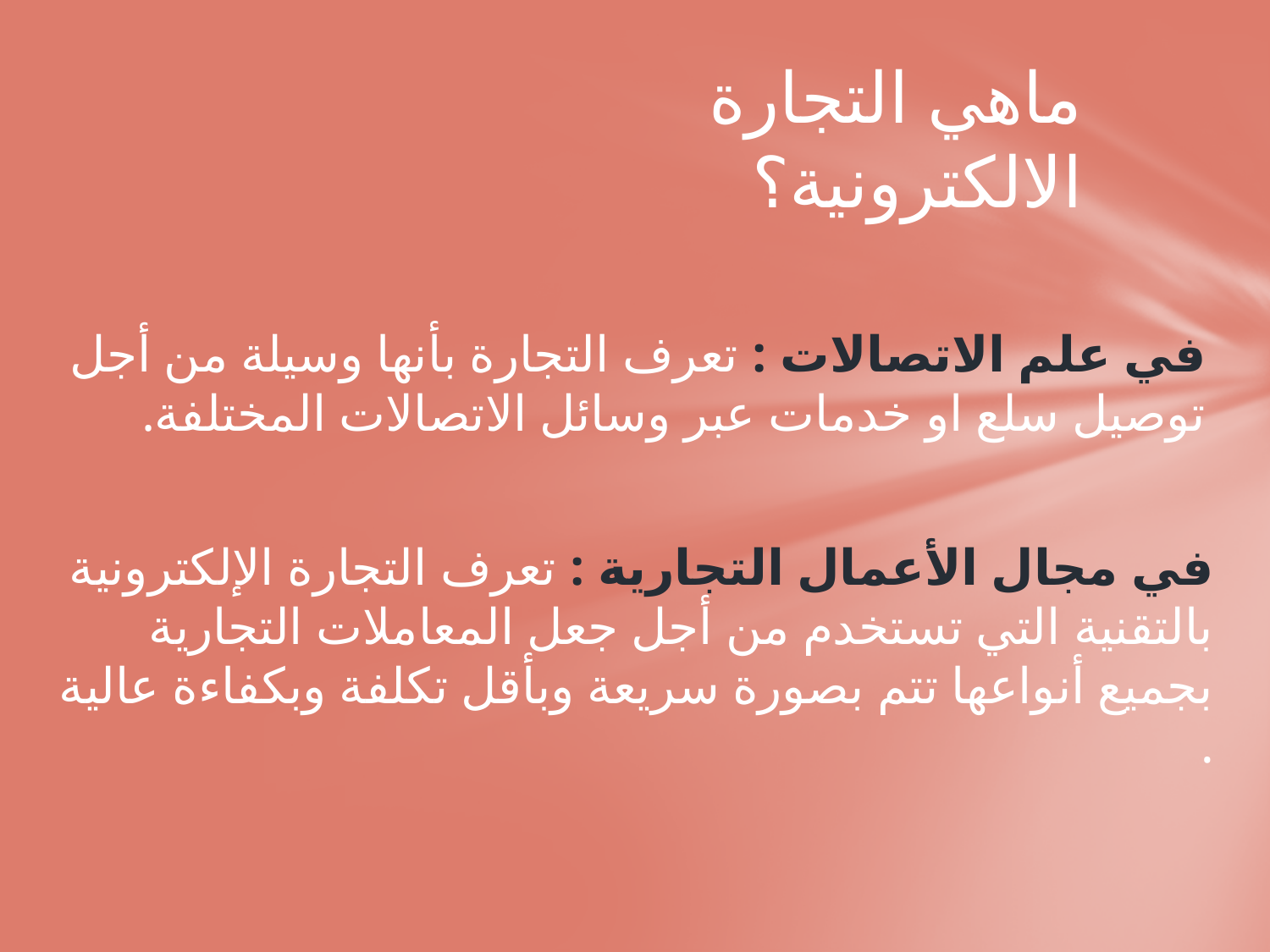

ماهي التجارة الالكترونية؟
في علم الاتصالات : تعرف التجارة بأنها وسيلة من أجل توصيل سلع او خدمات عبر وسائل الاتصالات المختلفة.
في مجال الأعمال التجارية : تعرف التجارة الإلكترونية بالتقنية التي تستخدم من أجل جعل المعاملات التجارية بجميع أنواعها تتم بصورة سريعة وبأقل تكلفة وبكفاءة عالية .